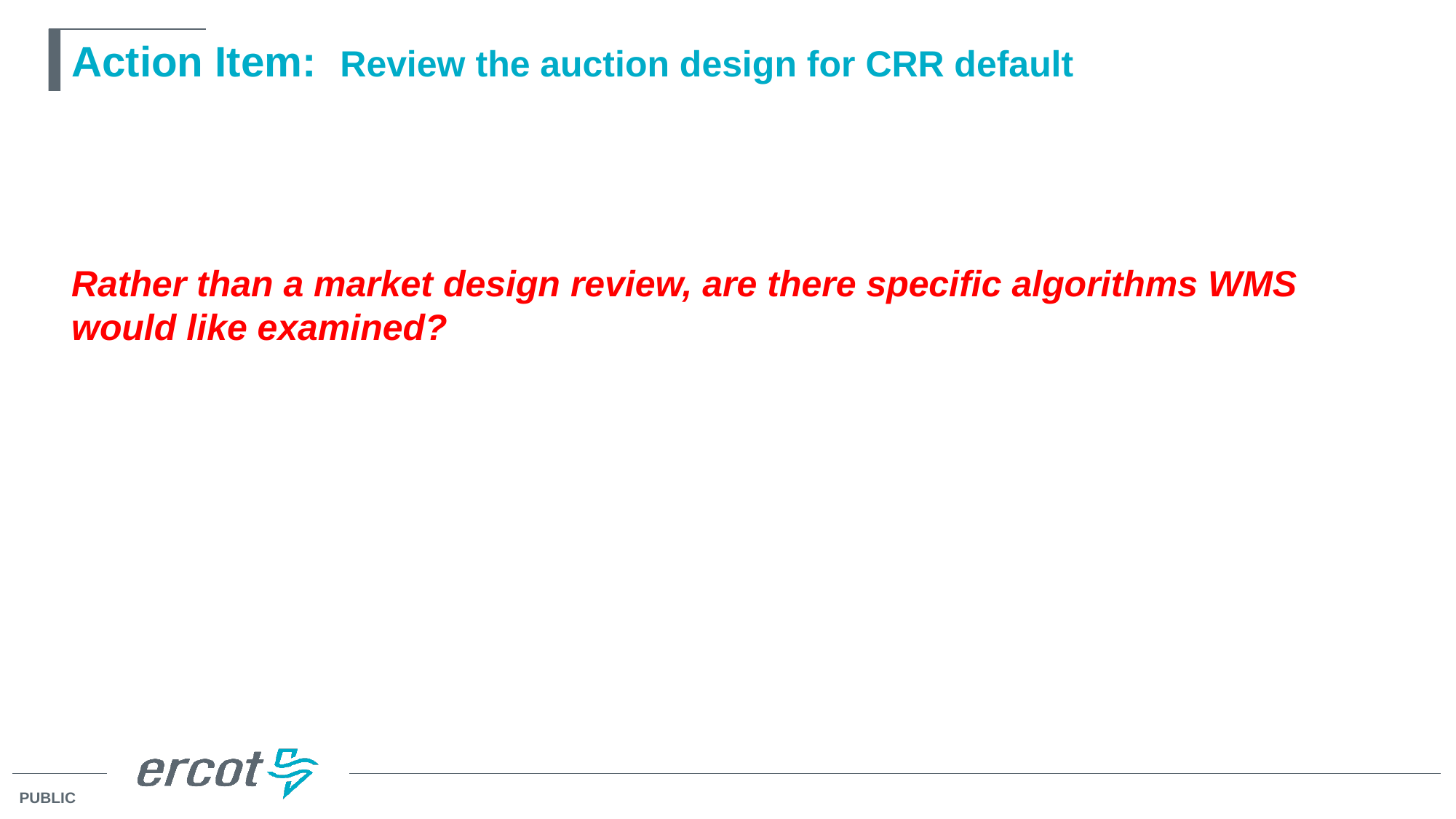

# Action Item:  Review the auction design for CRR default Rather than a market design review, are there specific algorithms WMS would like examined?